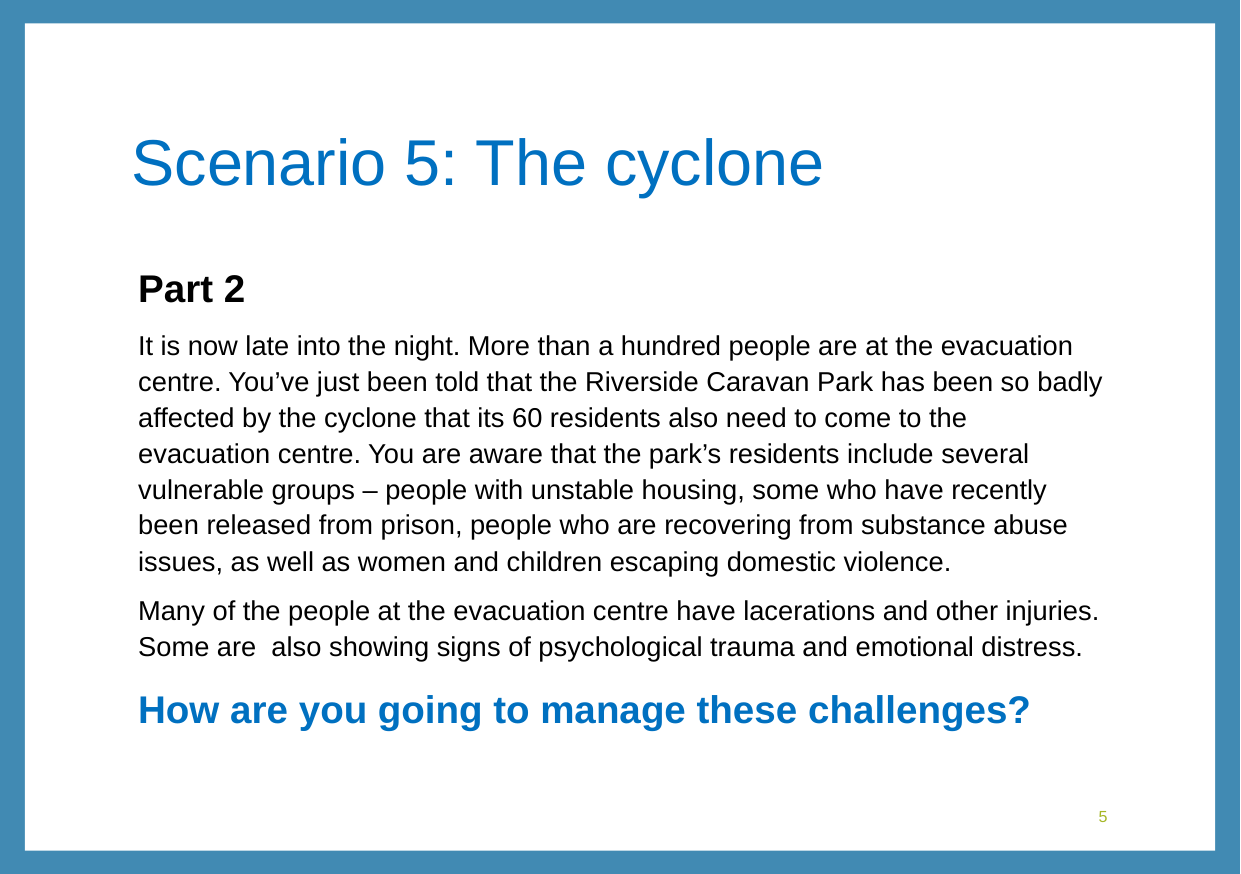

# Scenario 5: The cyclone
Part 2
It is now late into the night. More than a hundred people are at the evacuation centre. You’ve just been told that the Riverside Caravan Park has been so badly affected by the cyclone that its 60 residents also need to come to the evacuation centre. You are aware that the park’s residents include several vulnerable groups – people with unstable housing, some who have recently been released from prison, people who are recovering from substance abuse issues, as well as women and children escaping domestic violence.
Many of the people at the evacuation centre have lacerations and other injuries. Some are  also showing signs of psychological trauma and emotional distress.
How are you going to manage these challenges?

5